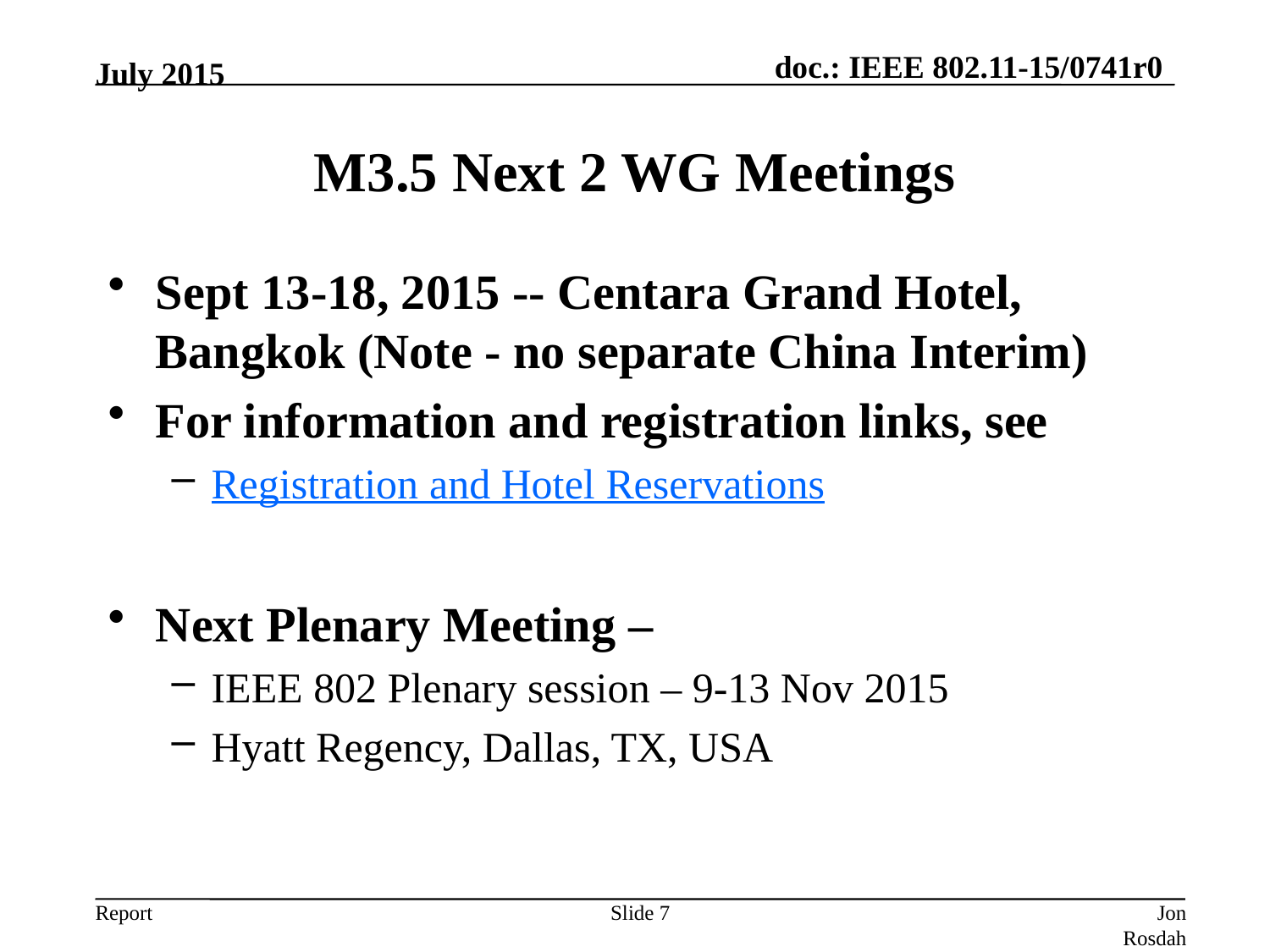

July 2015
# M3.5 Next 2 WG Meetings
Sept 13-18, 2015 -- Centara Grand Hotel, Bangkok (Note - no separate China Interim)
For information and registration links, see
Registration and Hotel Reservations

Next Plenary Meeting –
IEEE 802 Plenary session – 9-13 Nov 2015
Hyatt Regency, Dallas, TX, USA

Slide 7
Jon Rosdahl (CSR)